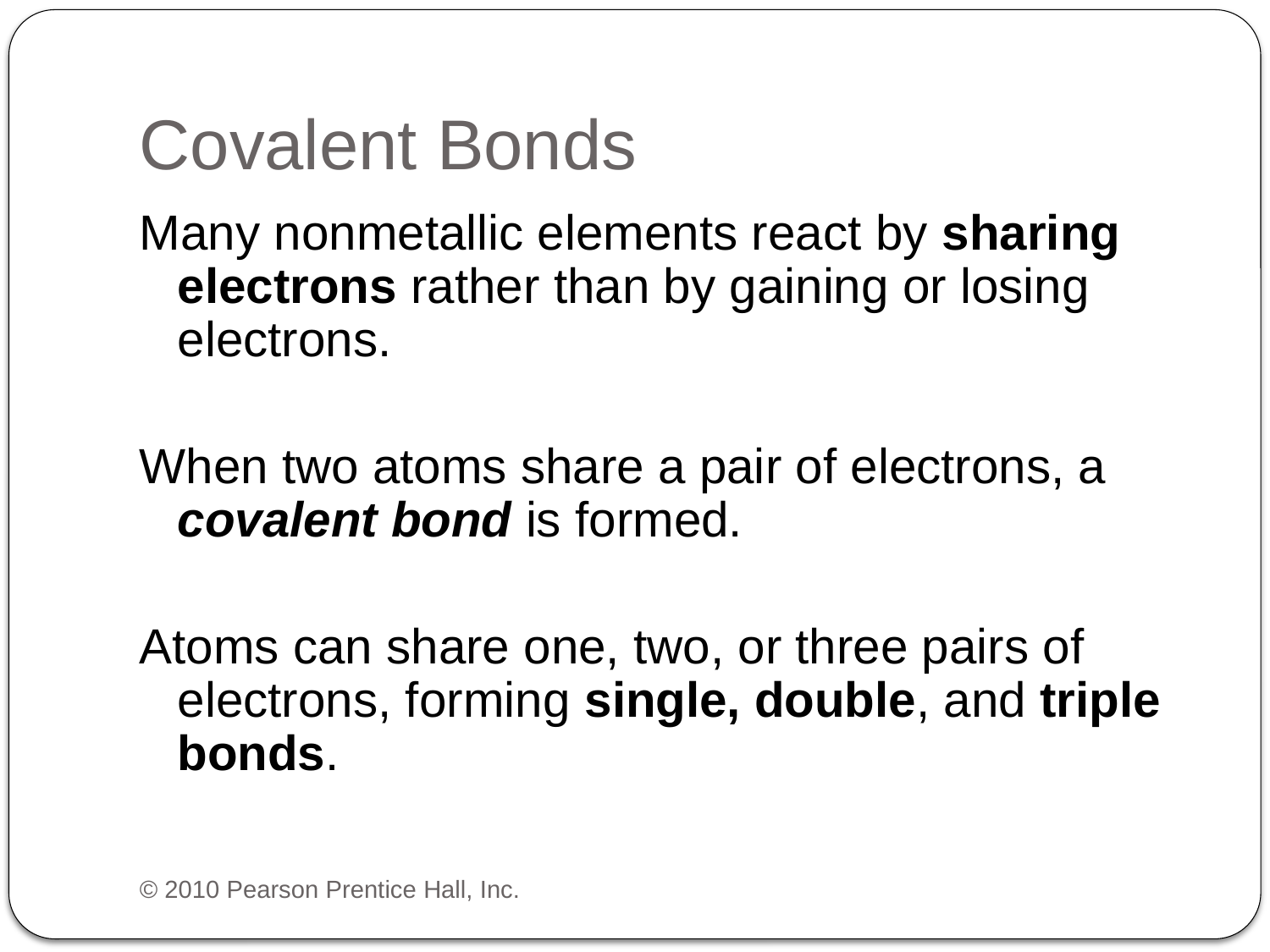

# Covalent Bonds
Many nonmetallic elements react by sharing electrons rather than by gaining or losing electrons.

When two atoms share a pair of electrons, a covalent bond is formed.

Atoms can share one, two, or three pairs of electrons, forming single, double, and triple bonds.
© 2010 Pearson Prentice Hall, Inc.